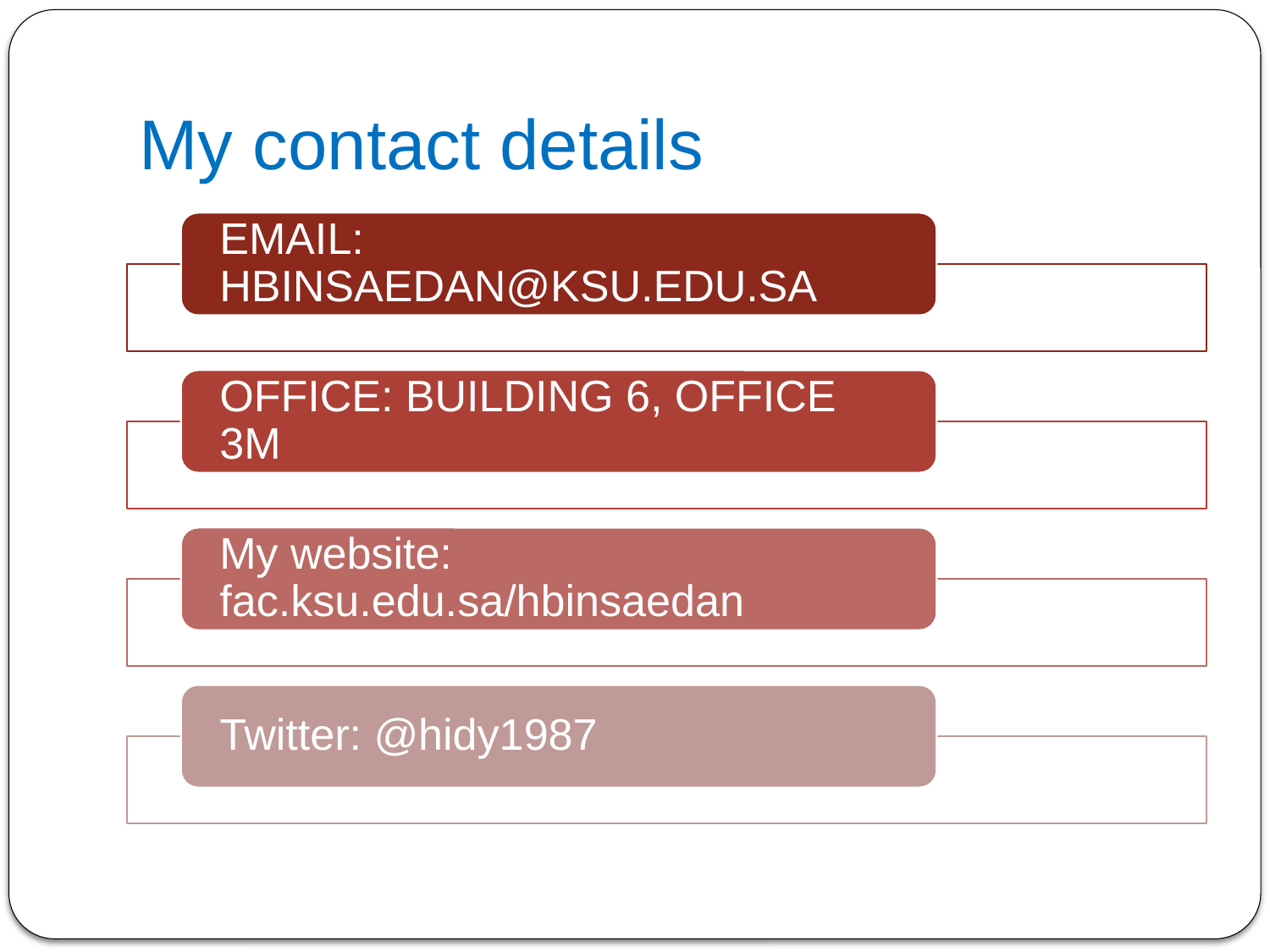

# My contact details
EMAIL: HBINSAEDAN@KSU.EDU.SA
OFFICE: BUILDING 6, OFFICE  3M
My website: fac.ksu.edu.sa/hbinsaedan
Twitter: @hidy1987